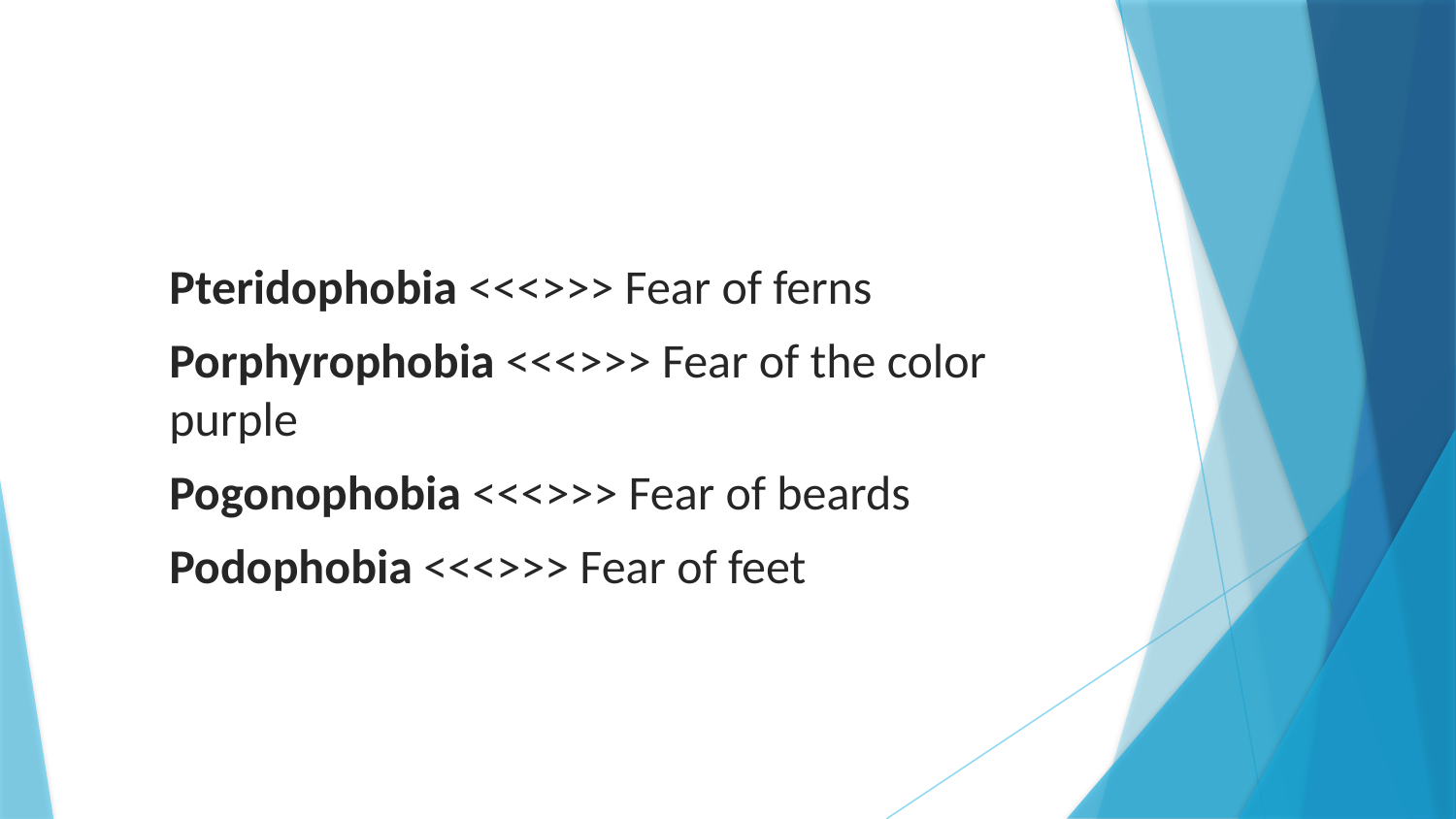

Pteridophobia <<<>>> Fear of ferns
Porphyrophobia <<<>>> Fear of the color purple
Pogonophobia <<<>>> Fear of beards
Podophobia <<<>>> Fear of feet